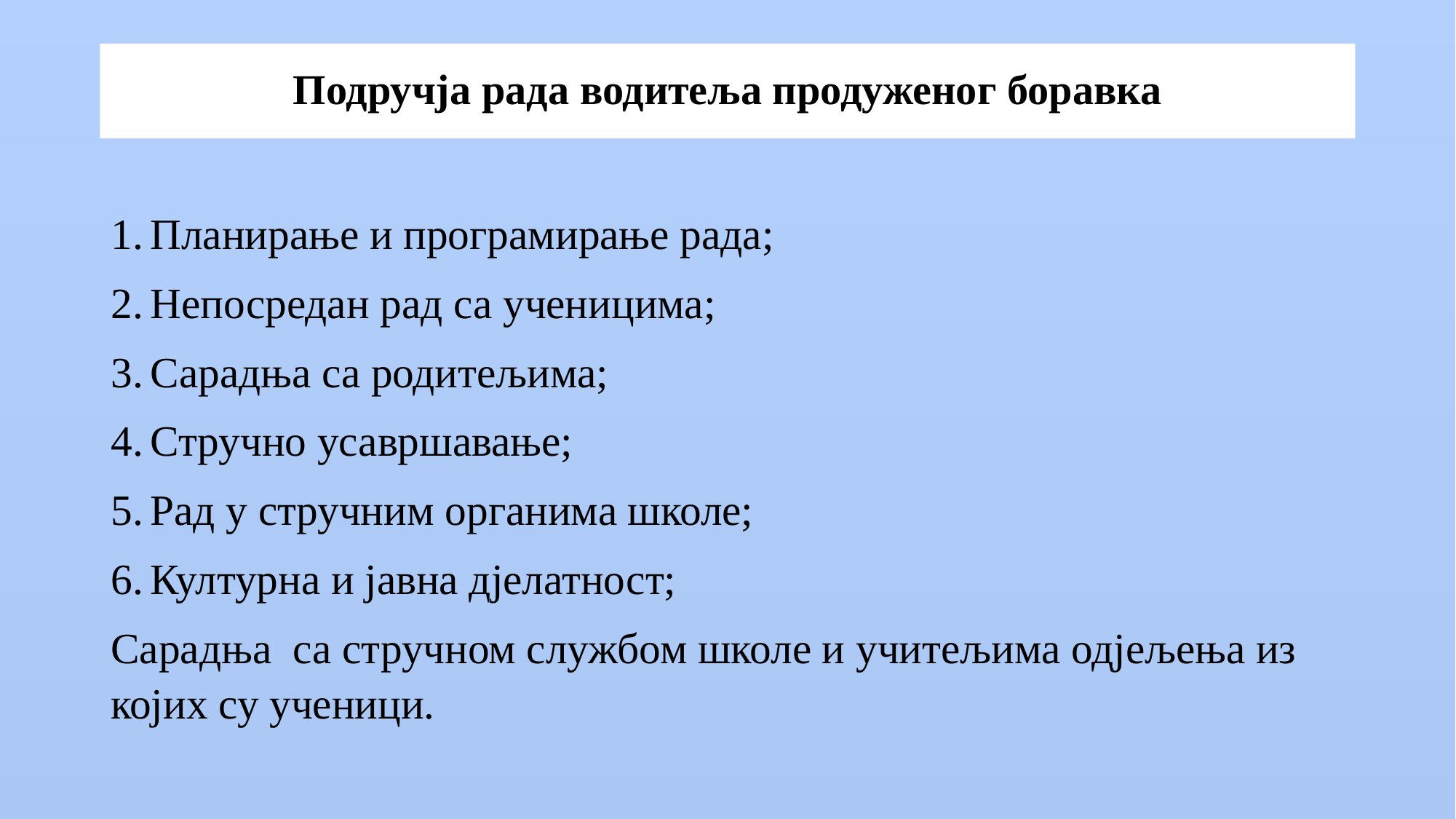

# Подручја рада водитеља продуженог боравка

Планирање и програмирање рада;
Непосредан рад са ученицима;
Сарадња са родитељима;
Стручно усавршавање;
Рад у стручним органима школе;
Културна и јавна дјелатност;
Сарадња  са стручном службом школе и учитељима одјељења из којих су ученици.